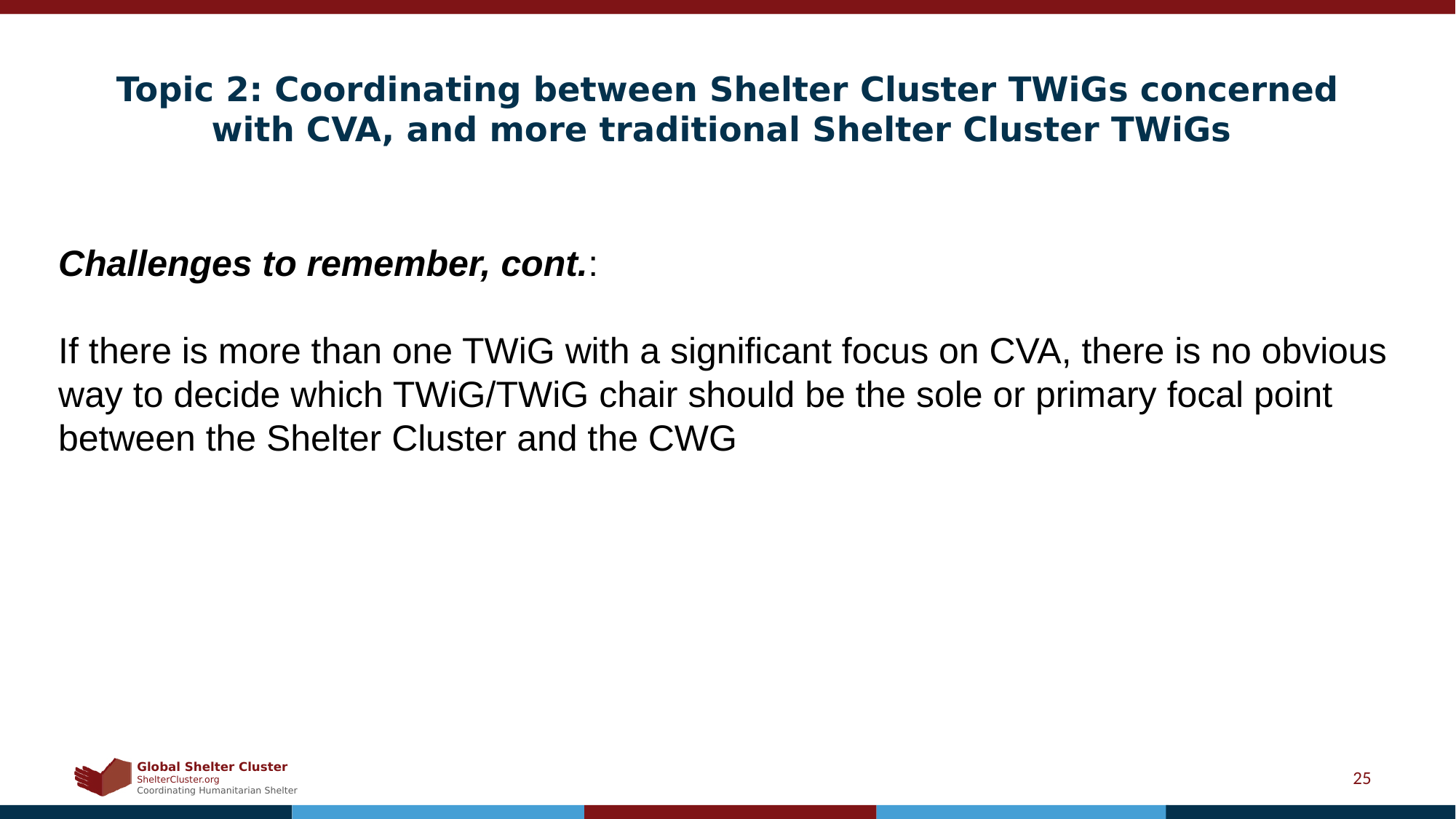

# Topic 2: Coordinating between Shelter Cluster TWiGs concerned with CVA, and more traditional Shelter Cluster TWiGs
Challenges to remember, cont.:

If there is more than one TWiG with a significant focus on CVA, there is no obvious way to decide which TWiG/TWiG chair should be the sole or primary focal point between the Shelter Cluster and the CWG

25